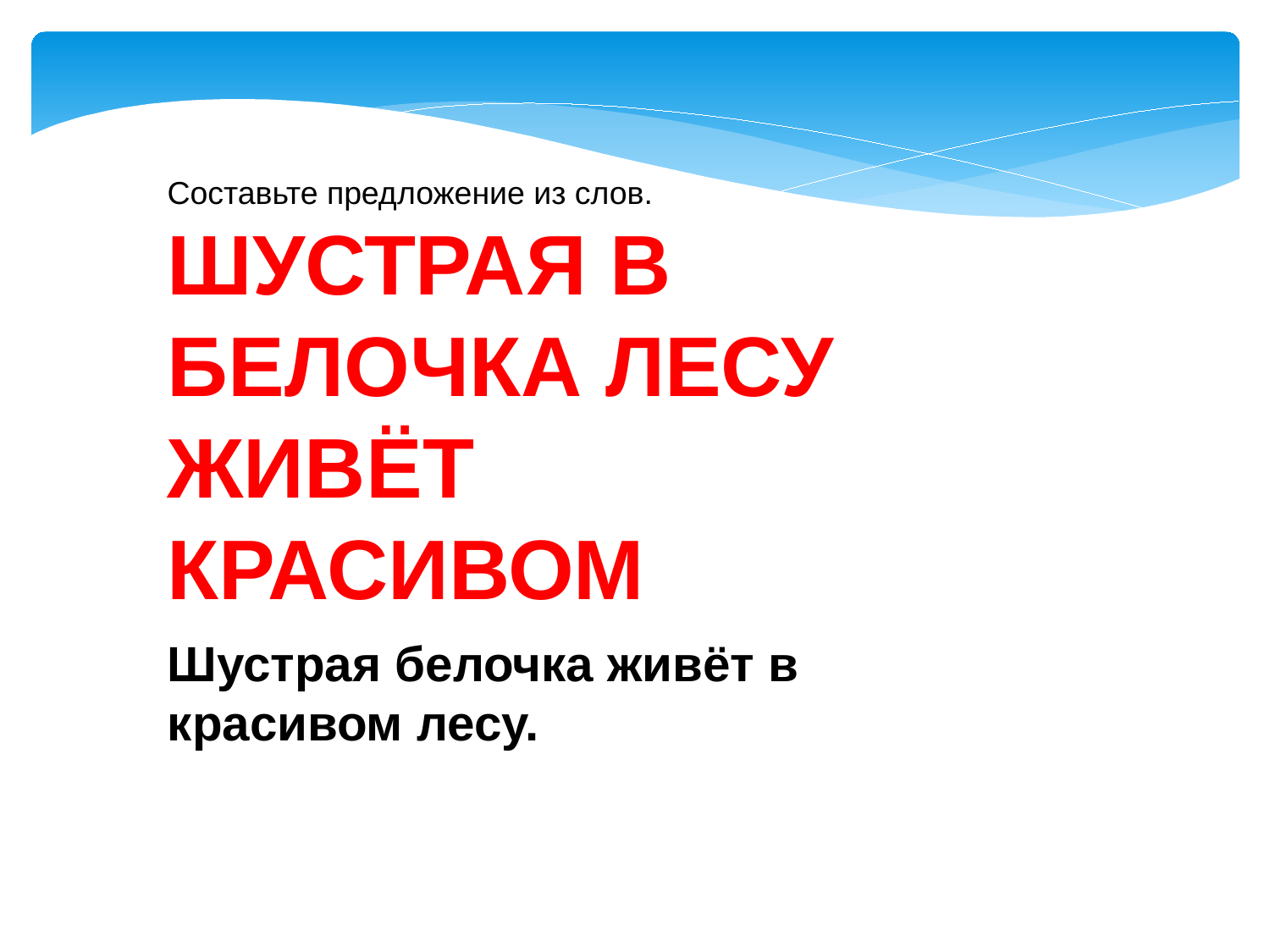

Составьте предложение из слов.
ШУСТРАЯ В БЕЛОЧКА ЛЕСУ ЖИВЁТ КРАСИВОМ
Шустрая белочка живёт в красивом лесу.